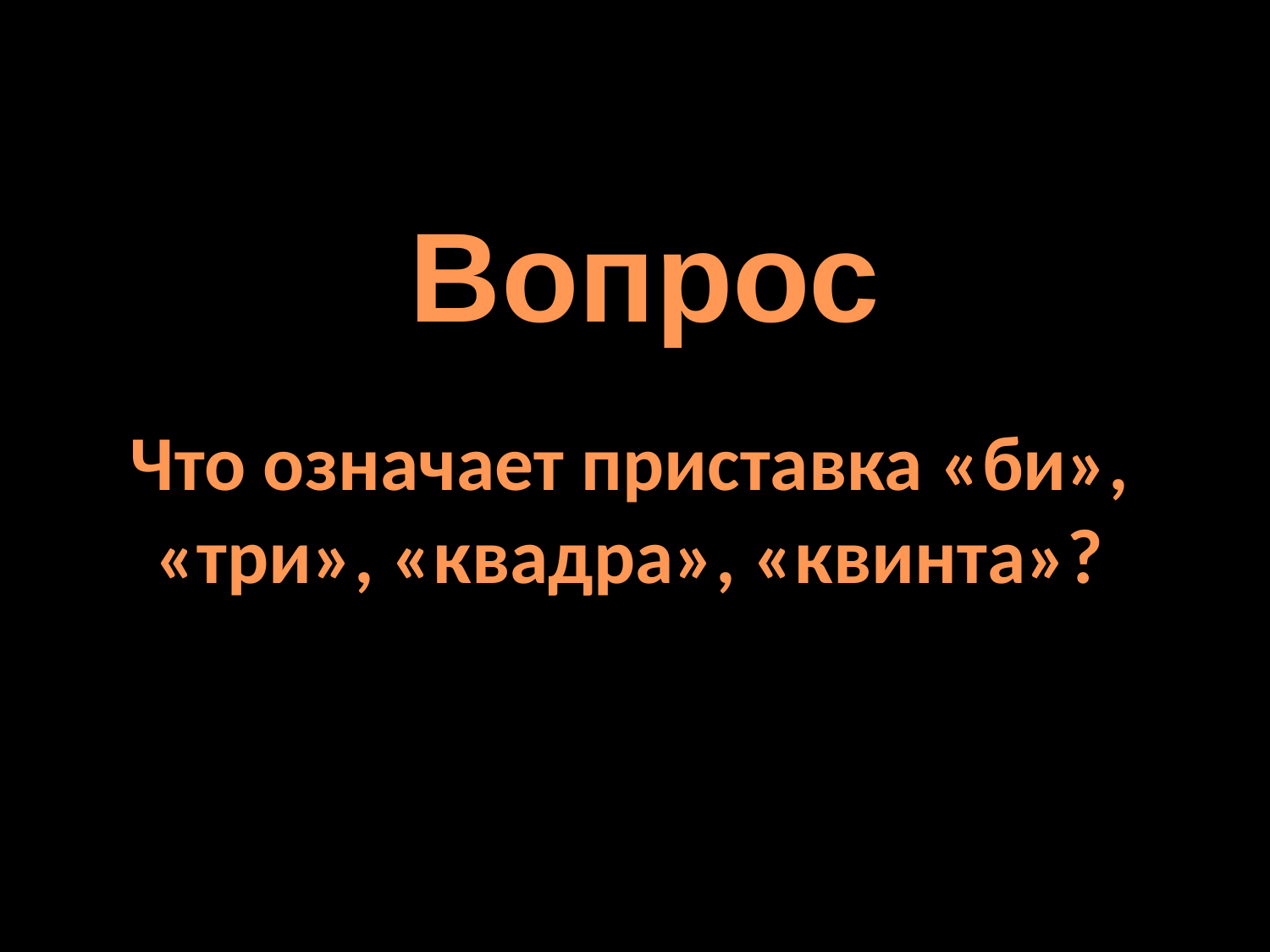

Вопрос
Что означает приставка «би», «три», «квадра», «квинта»?